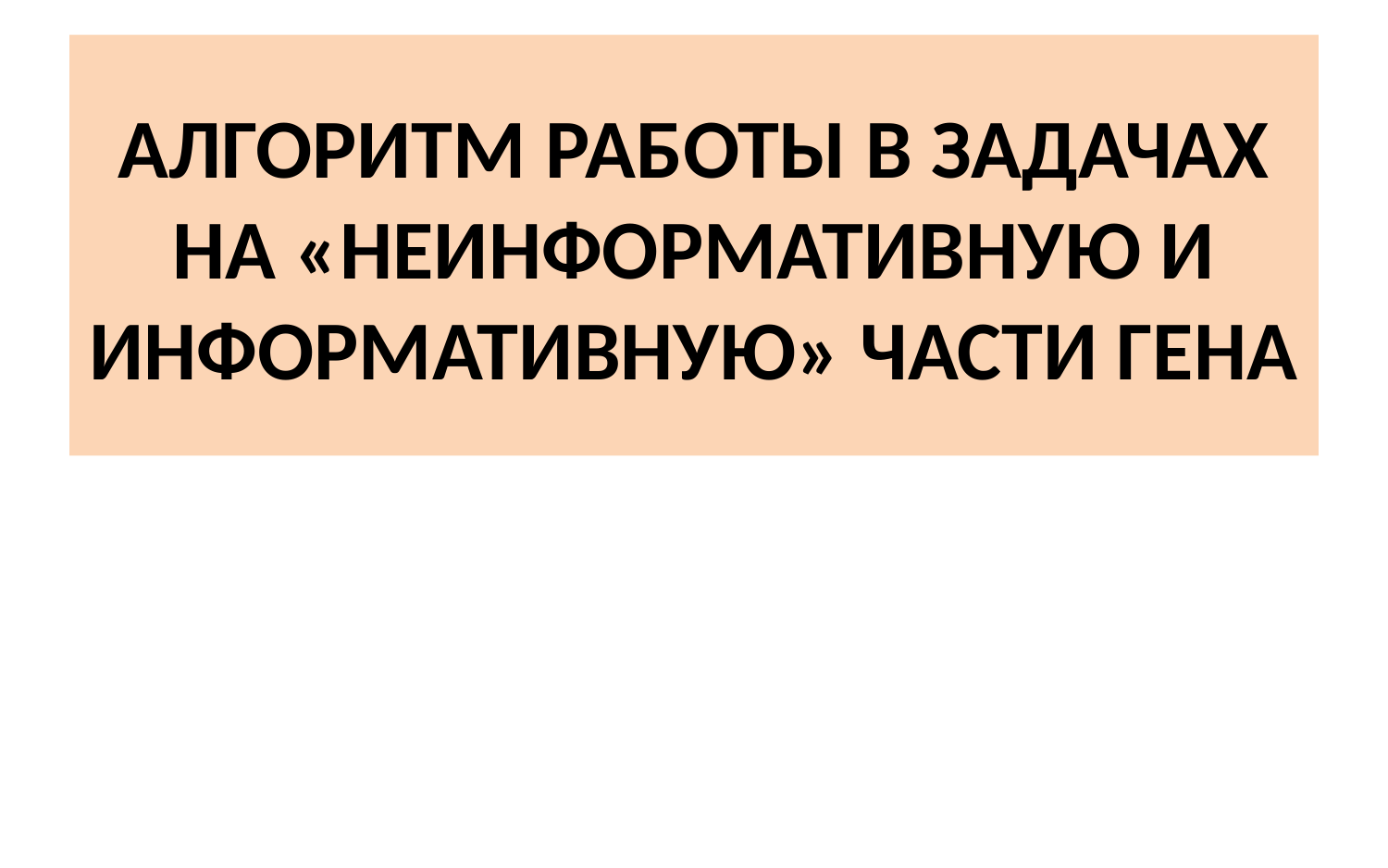

# АЛГОРИТМ РАБОТЫ В ЗАДАЧАХ НА «НЕИНФОРМАТИВНУЮ И ИНФОРМАТИВНУЮ» ЧАСТИ ГЕНА